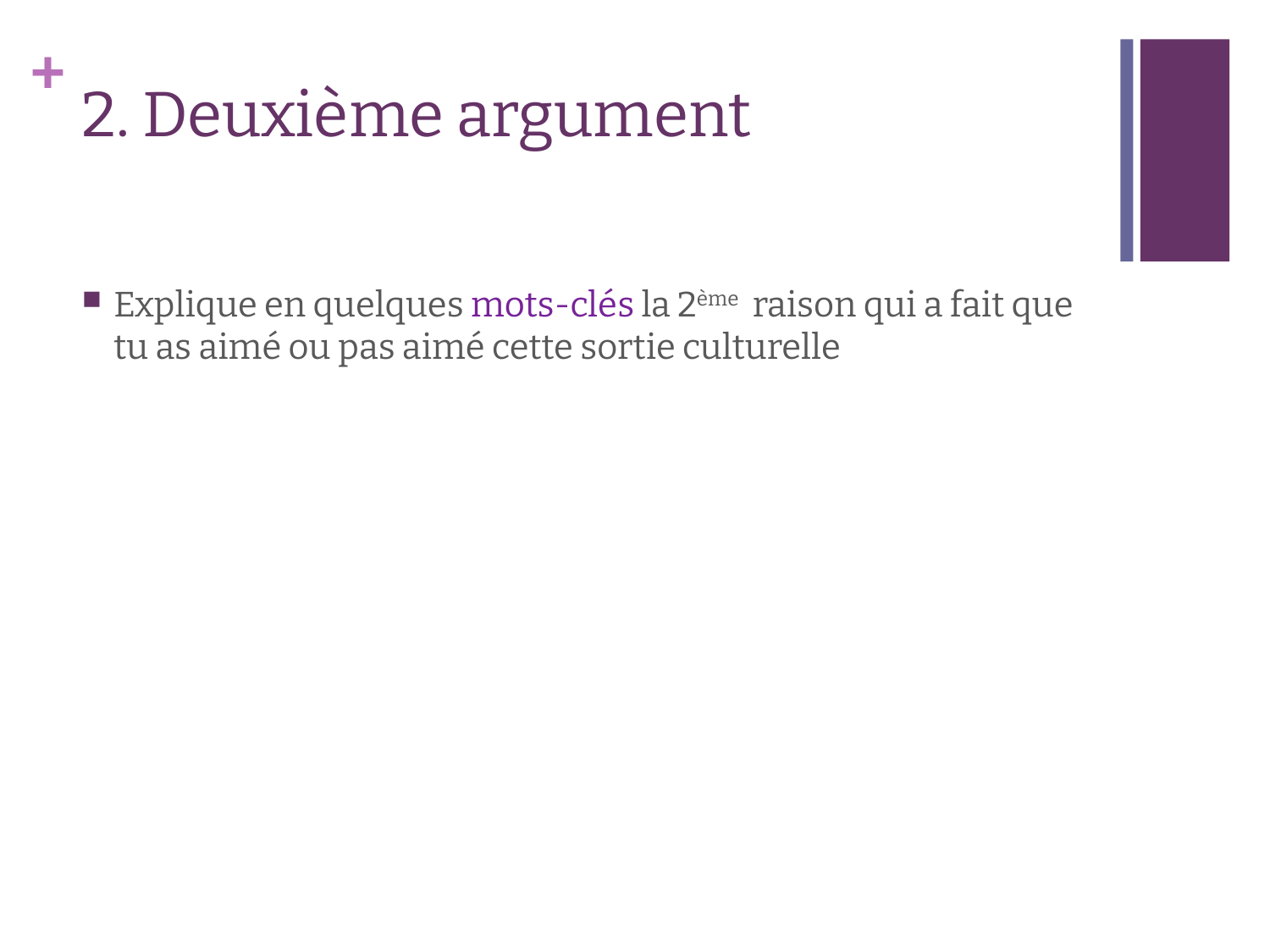

# 2. Deuxième argument
Explique en quelques mots-clés la 2ème  raison qui a fait que tu as aimé ou pas aimé cette sortie culturelle